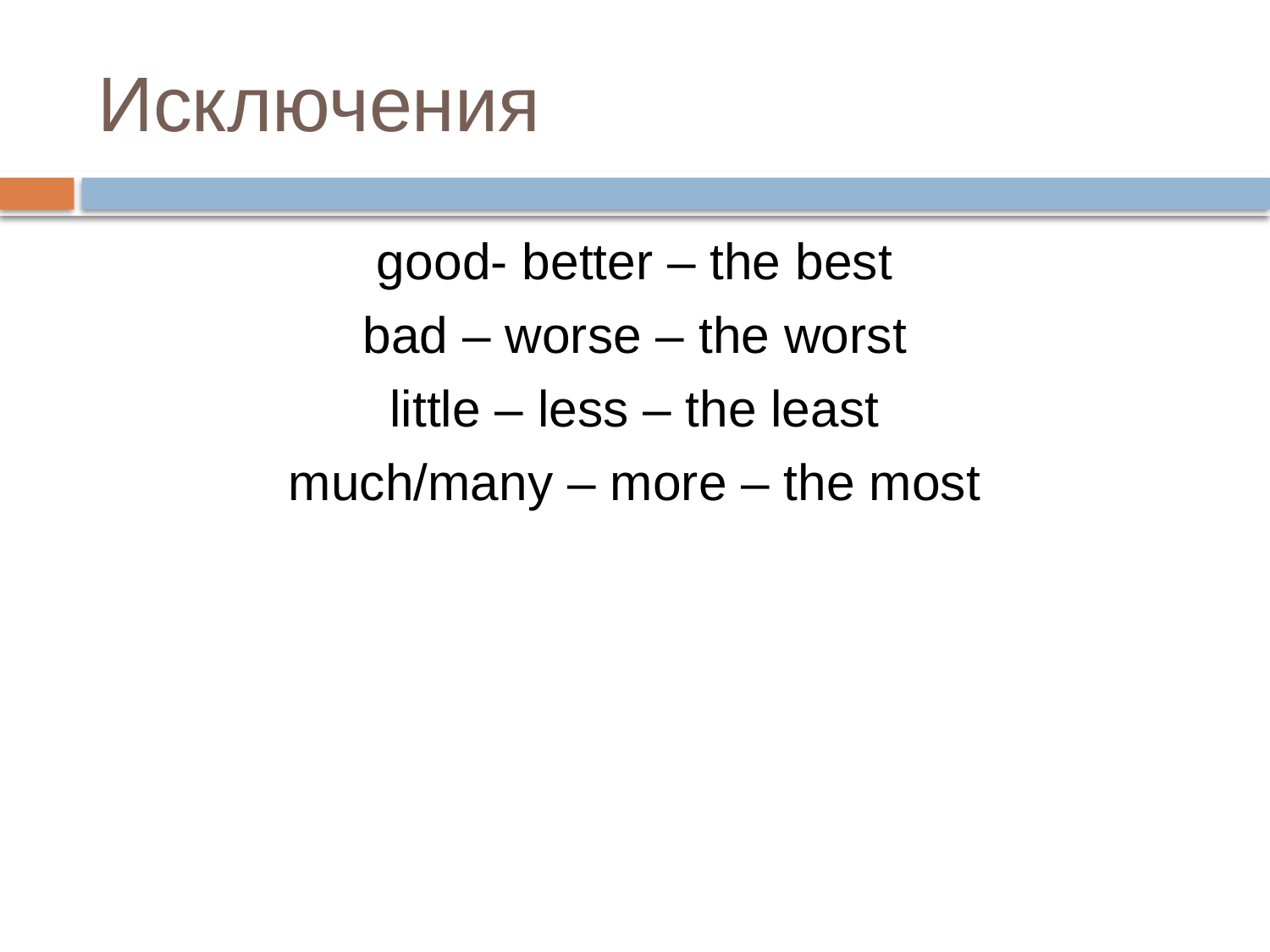

# Исключения
good- better – the best
bad – worse – the worst
little – less – the least
much/many – more – the most